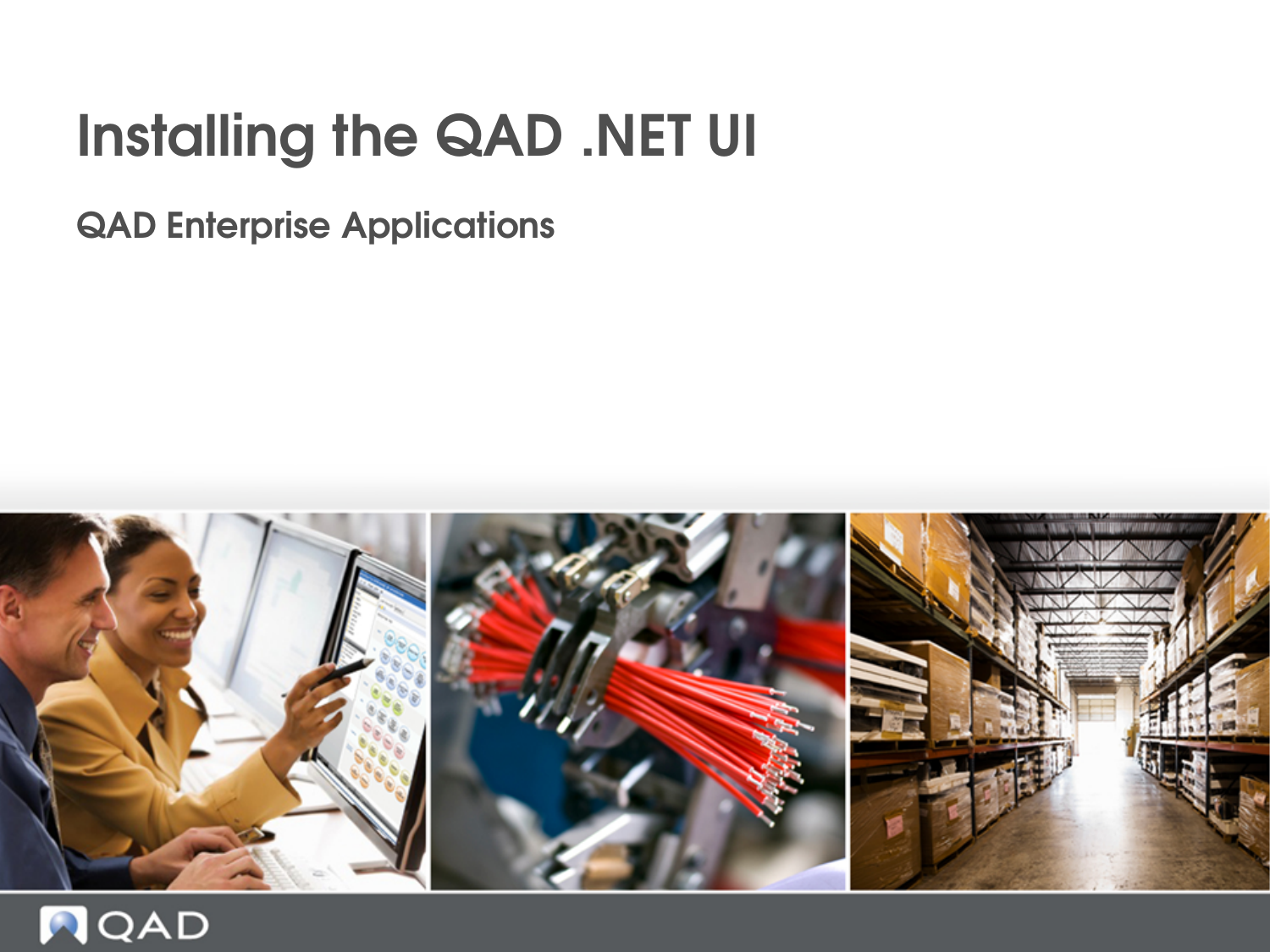

# Installing the QAD .NET UI
QAD Enterprise Applications